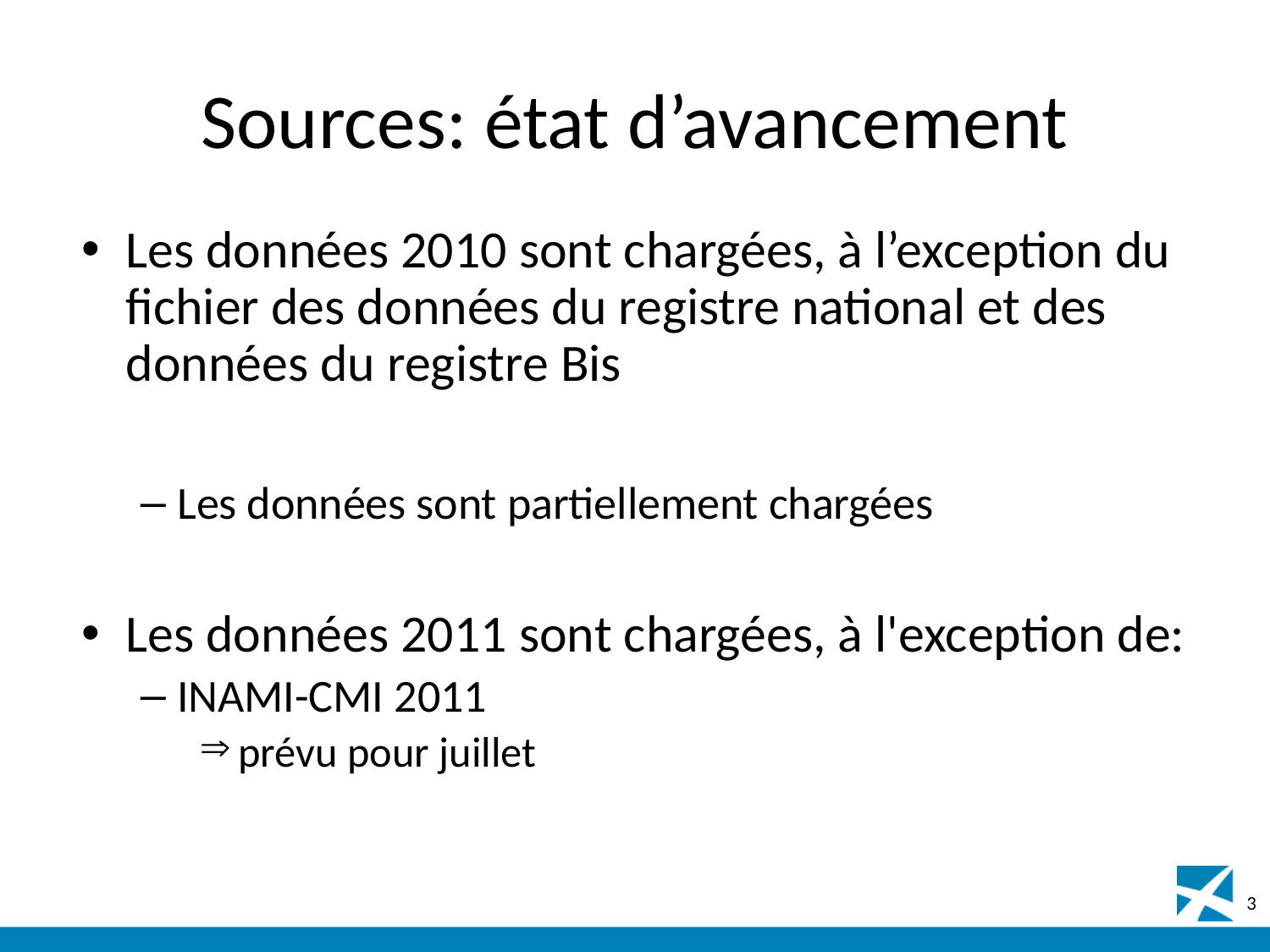

# Sources: état d’avancement
Les données 2010 sont chargées, à l’exception du fichier des données du registre national et des données du registre Bis

Les données sont partiellement chargées

Les données 2011 sont chargées, à l'exception de:
INAMI-CMI 2011
 prévu pour juillet